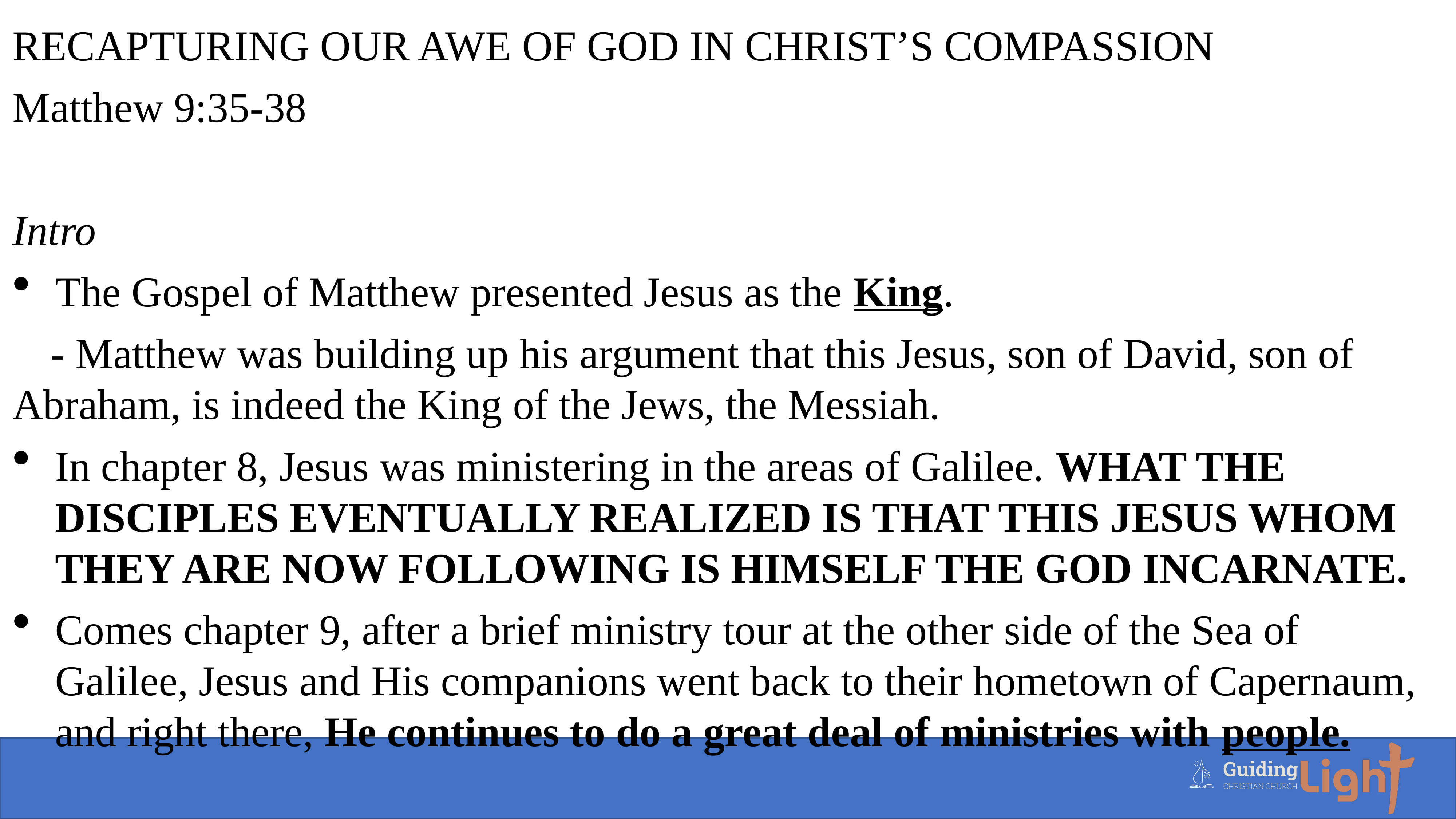

RECAPTURING OUR AWE OF GOD IN CHRIST’S COMPASSION
Matthew 9:35-38

Intro
The Gospel of Matthew presented Jesus as the King.
- Matthew was building up his argument that this Jesus, son of David, son of Abraham, is indeed the King of the Jews, the Messiah.
In chapter 8, Jesus was ministering in the areas of Galilee. WHAT THE DISCIPLES EVENTUALLY REALIZED IS THAT THIS JESUS WHOM THEY ARE NOW FOLLOWING IS HIMSELF THE GOD INCARNATE.
Comes chapter 9, after a brief ministry tour at the other side of the Sea of Galilee, Jesus and His companions went back to their hometown of Capernaum, and right there, He continues to do a great deal of ministries with people.